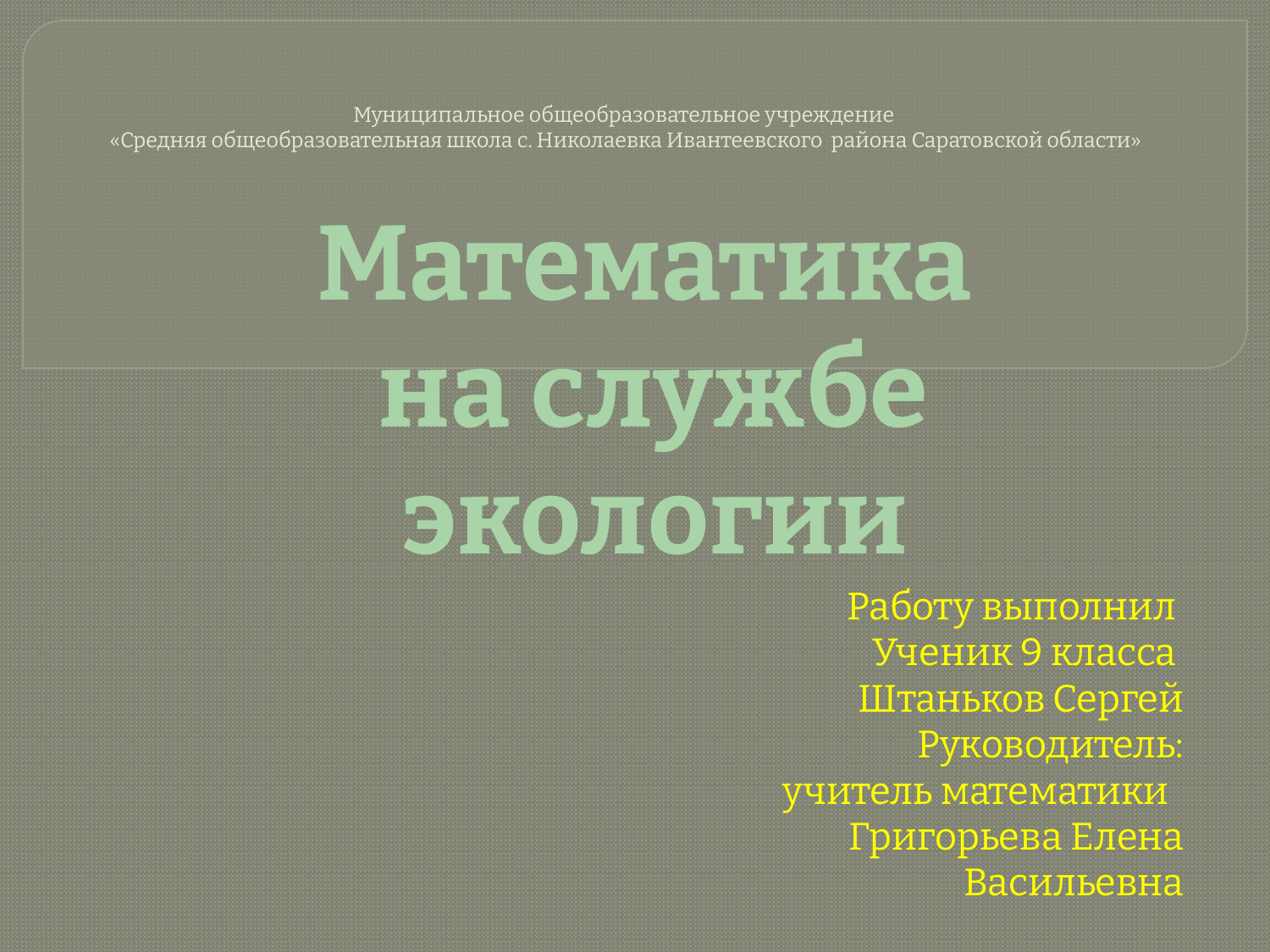

# Муниципальное общеобразовательное учреждение «Средняя общеобразовательная школа с. Николаевка Ивантеевского  района Саратовской области»
Математика
на службе экологии
Работу выполнил
Ученик 9 класса
Штаньков Сергей
Руководитель:
учитель математики
Григорьева Елена Васильевна